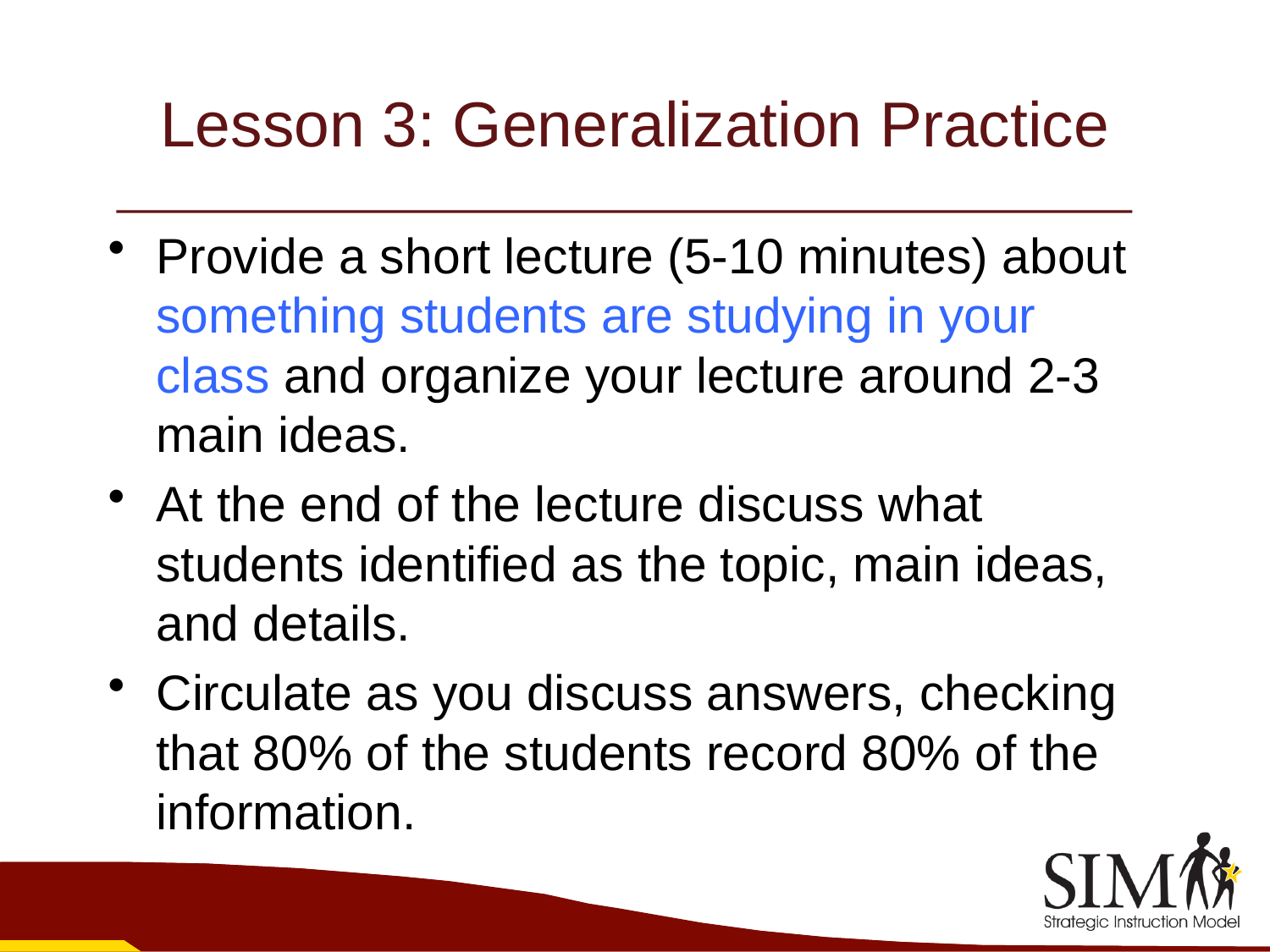

# Lesson 3: Generalization Practice
Provide a short lecture (5-10 minutes) about something students are studying in your class and organize your lecture around 2-3 main ideas.
At the end of the lecture discuss what students identified as the topic, main ideas, and details.
Circulate as you discuss answers, checking that 80% of the students record 80% of the information.